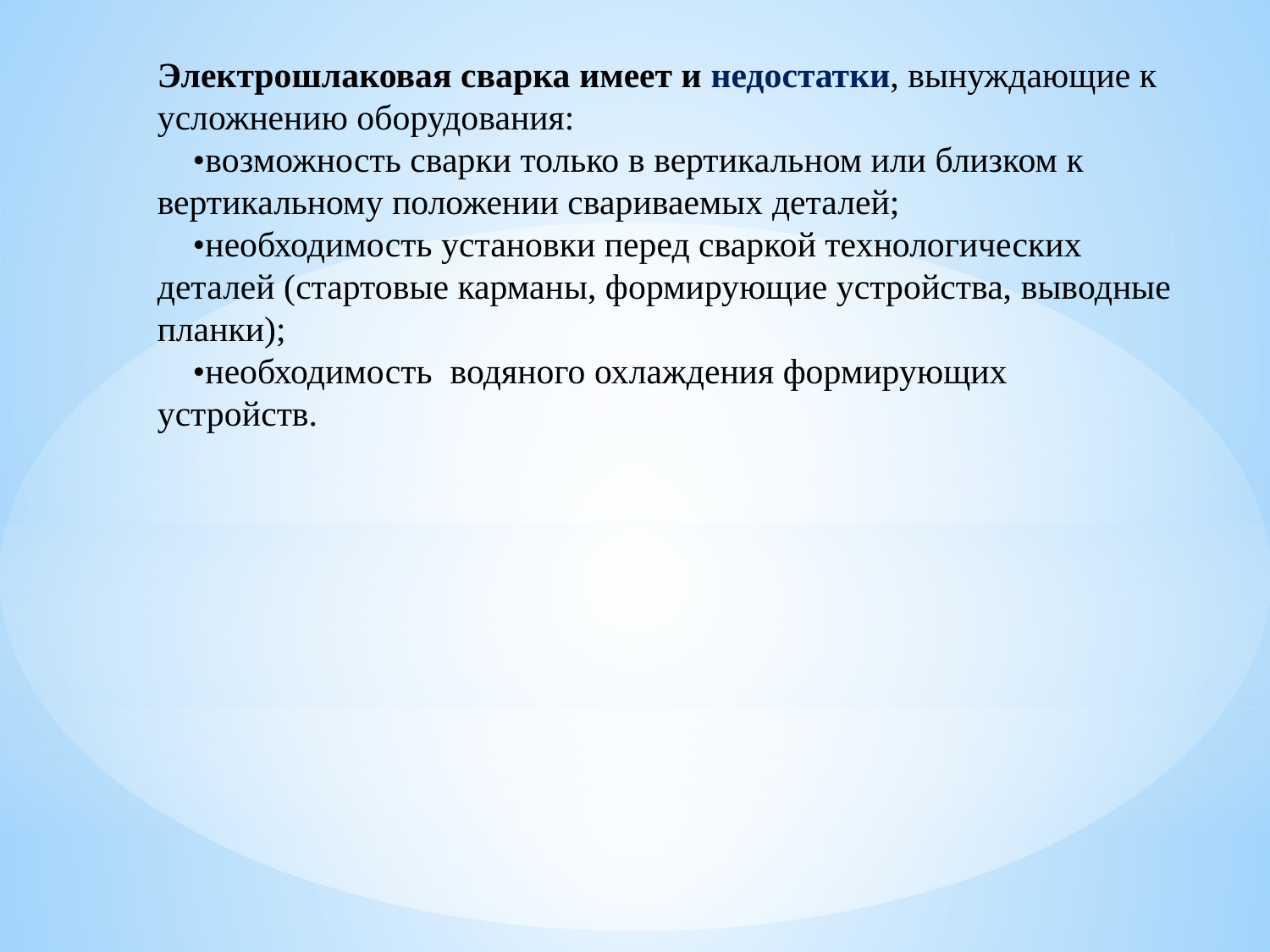

Электрошлаковая сварка имеет и недостатки, вынуждающие к усложнению оборудования:
    •возможность сварки только в вертикальном или близком к вертикальному положении свариваемых деталей;
    •необходимость установки перед сваркой технологических деталей (стартовые карманы, формирующие устройства, выводные планки);
    •необходимость  водяного охлаждения формирующих устройств.